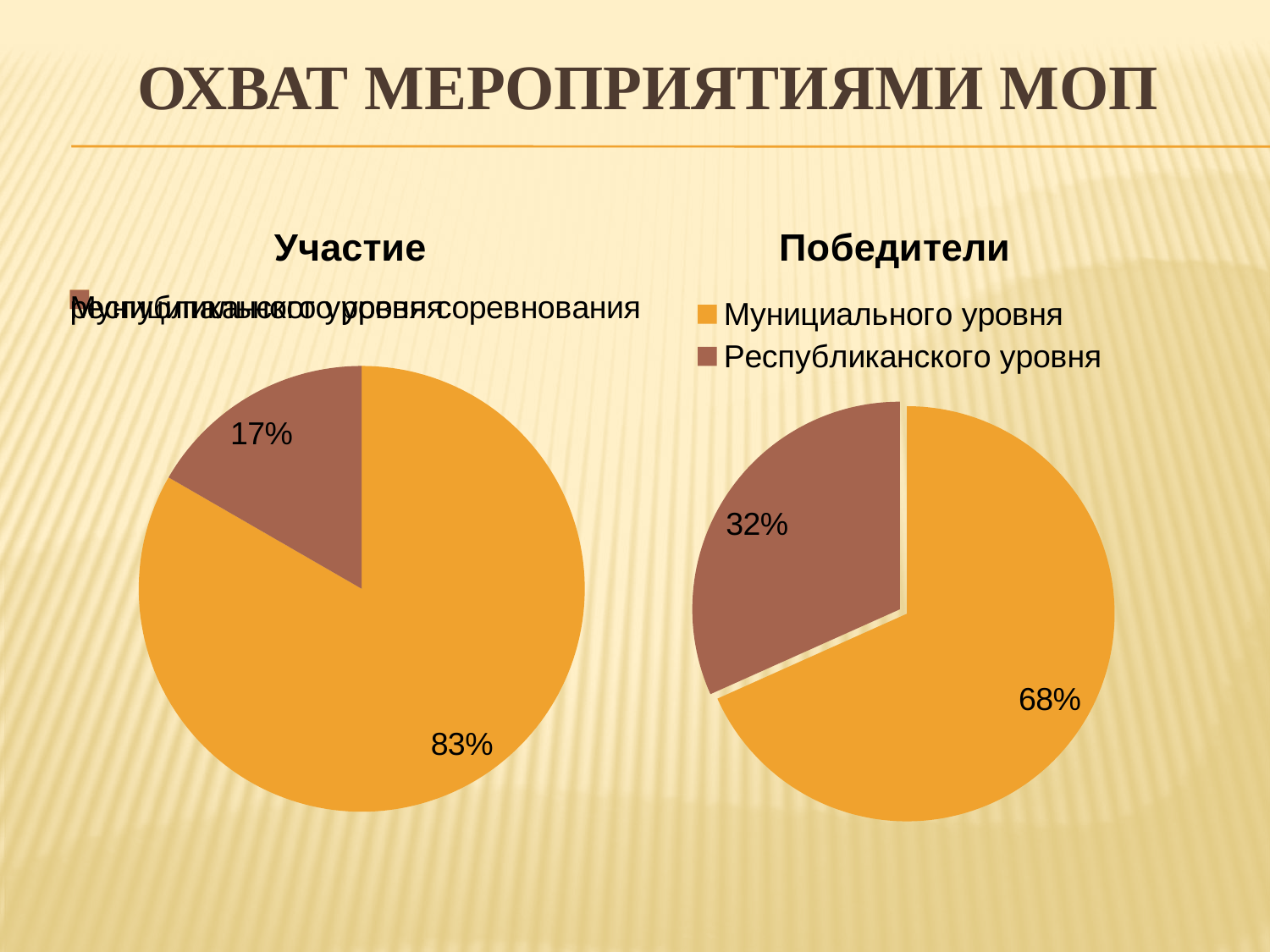

# Охват мероприятиями МОП

### Chart: Участие

| Category | Продажи |
|---|---|
| Муниципального уровня соревнования | 300.0 |
| республиканского уровня | 60.0 |

### Chart:

| Category | Победители  |
|---|---|
| Мунициального уровня | 56.0 |
| Республиканского уровня | 26.0 |